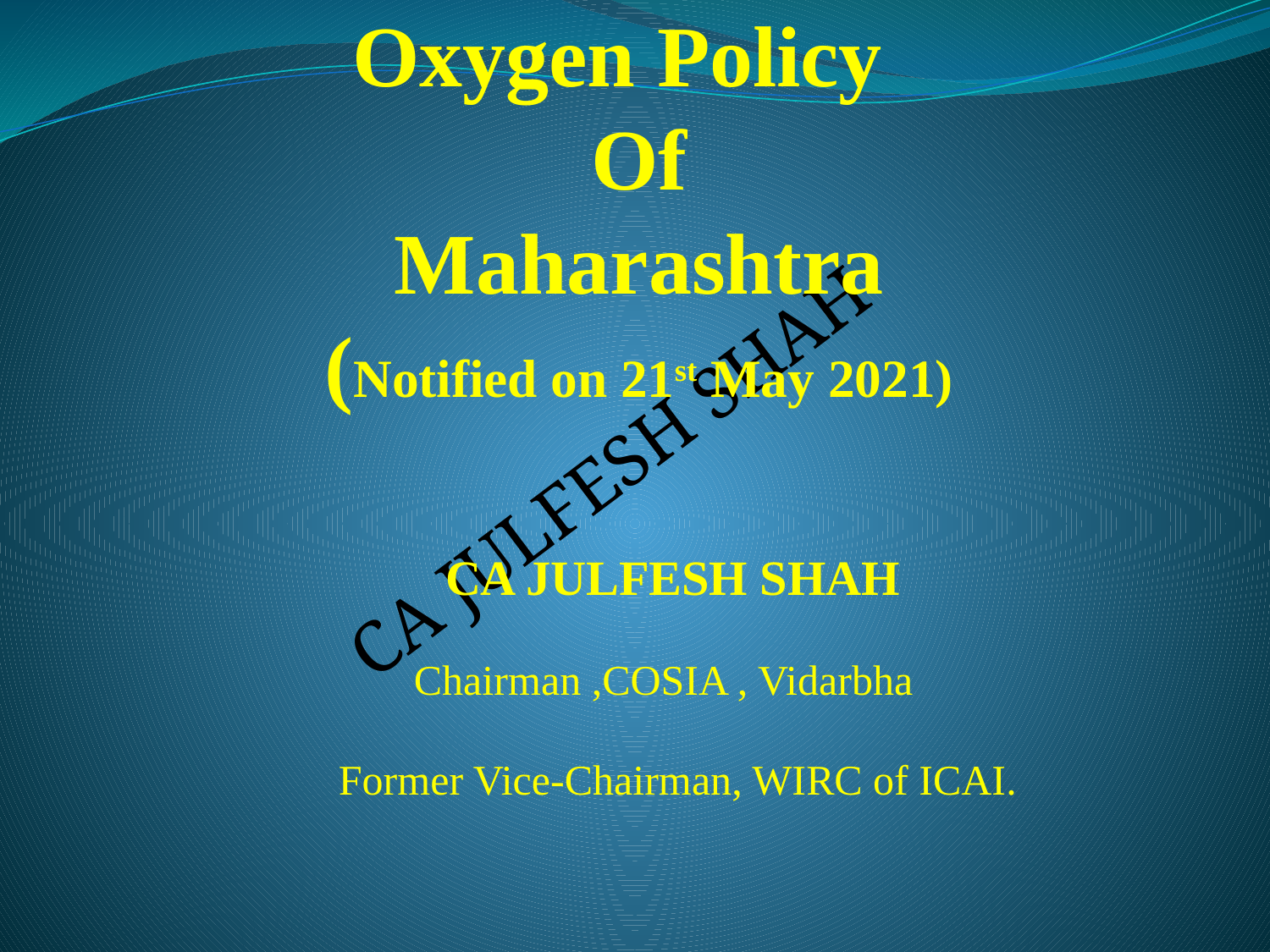

# Oxygen Policy Of Maharashtra (Notified on 21st May 2021)
CA JULFESH SHAH

	         Chairman ,COSIA , Vidarbha
              Former Vice-Chairman, WIRC of ICAI.